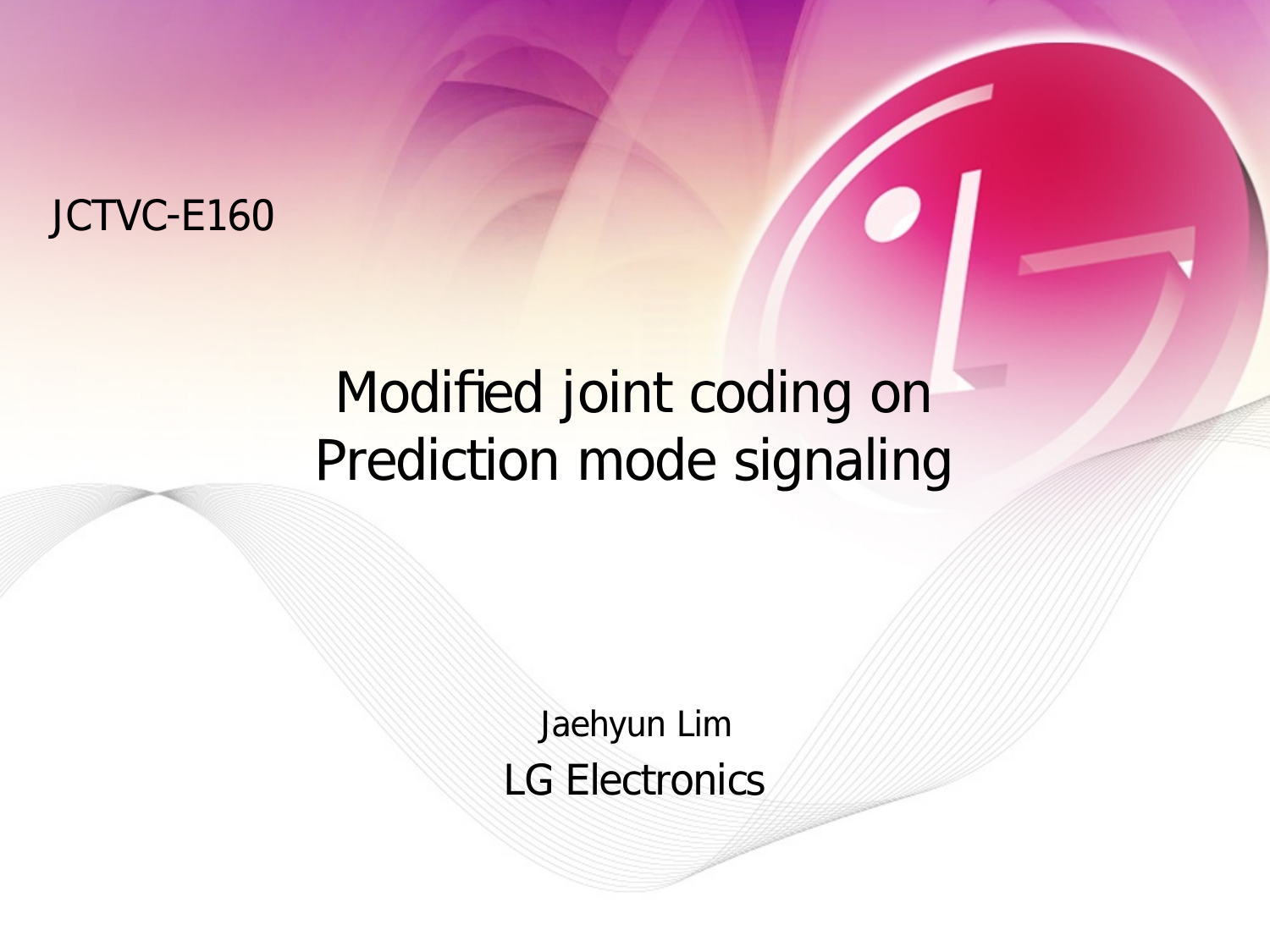

JCTVC-E160
# Modified joint coding on Prediction mode signaling
Jaehyun Lim
LG Electronics